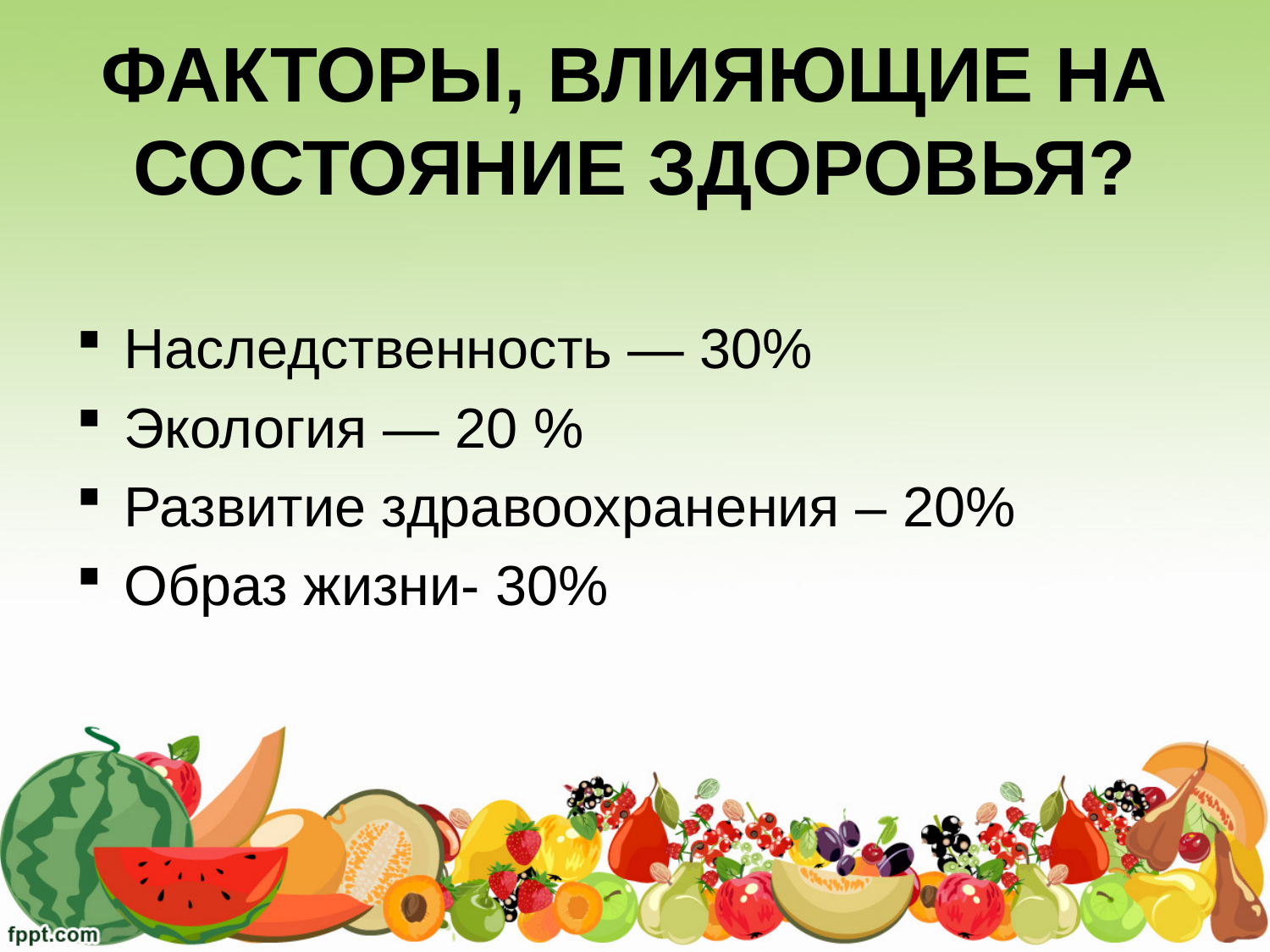

# ФАКТОРЫ, ВЛИЯЮЩИЕ НА СОСТОЯНИЕ ЗДОРОВЬЯ?
Наследственность — 30%
Экология — 20 %
Развитие здравоохранения – 20%
Образ жизни- 30%